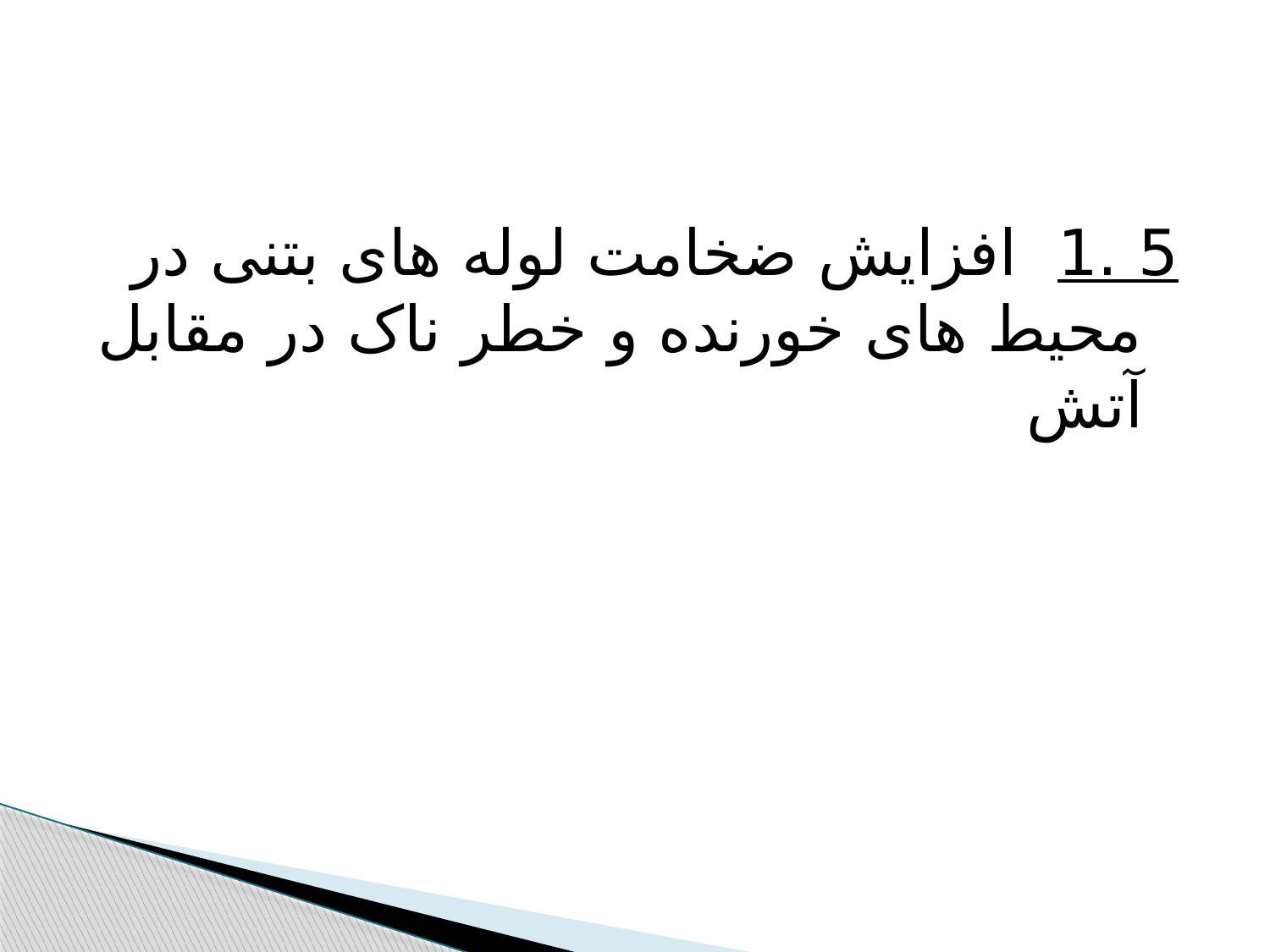

5 .1  افزایش ضخامت لوله های بتنی در محیط های خورنده و خطر ناک در مقابل آتش